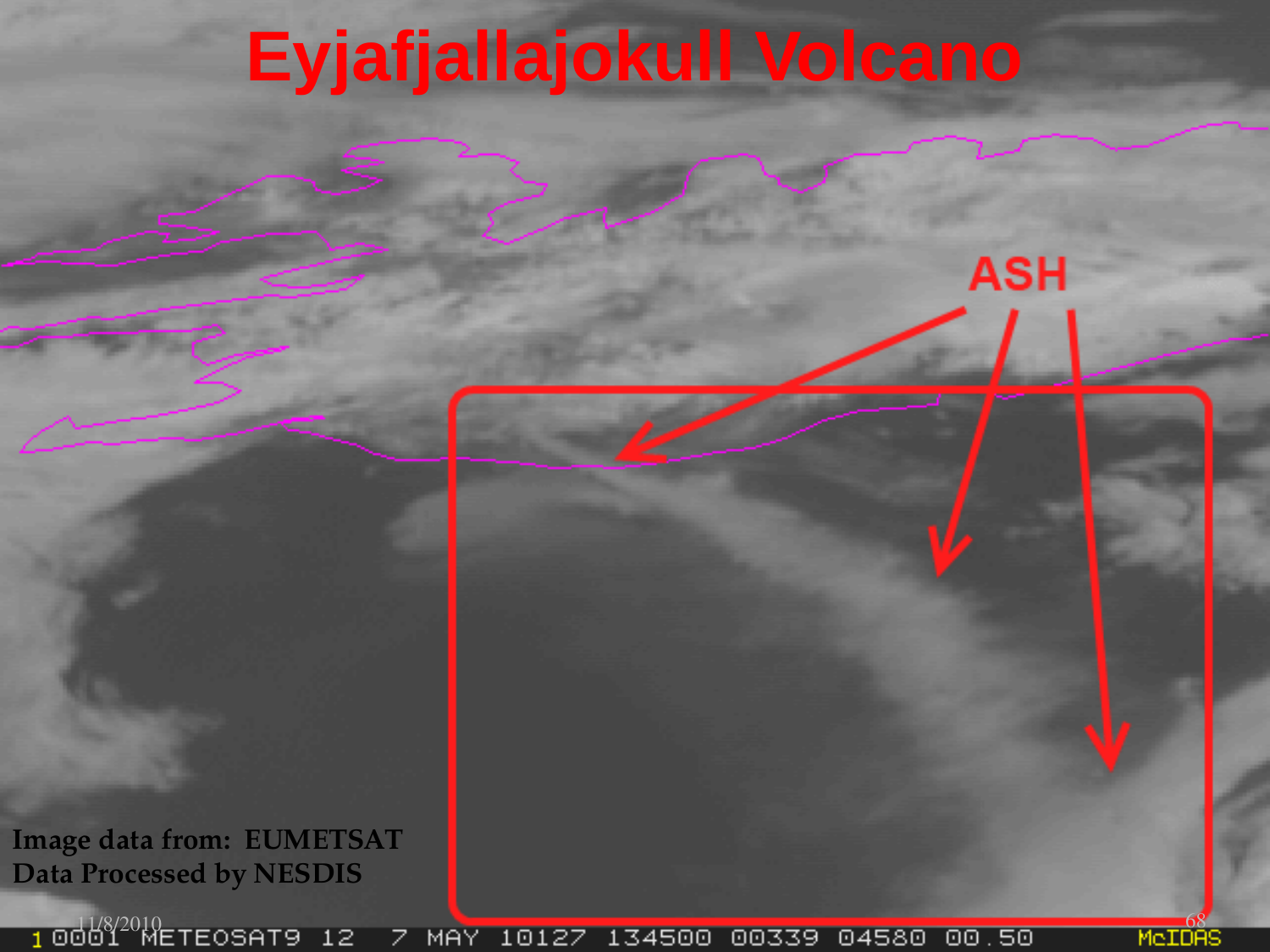

# Eyjafjallajokull Volcano
Image data from:  EUMETSAT
Data Processed by NESDIS

11/8/2010
68